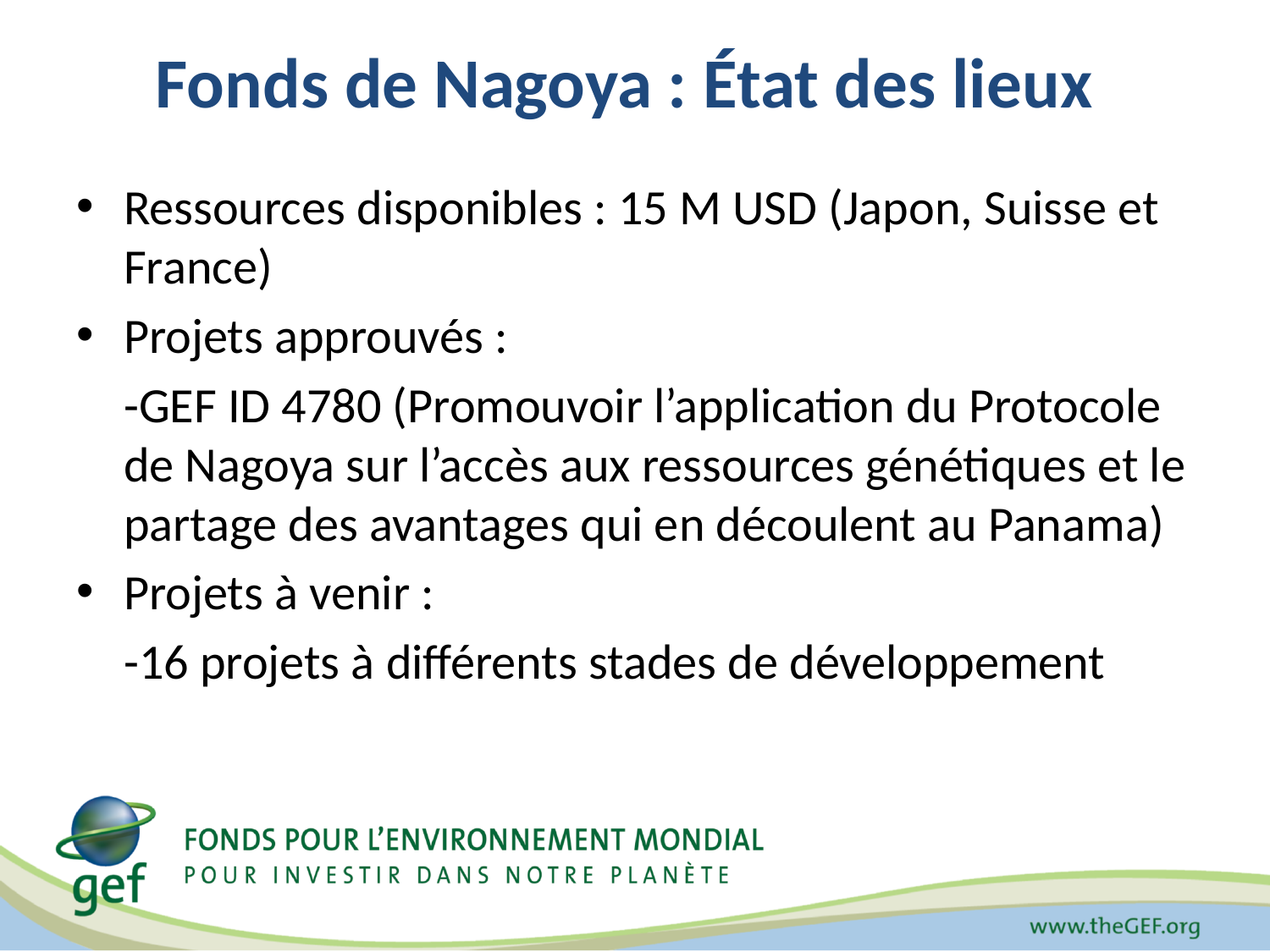

# Fonds de Nagoya : État des lieux
Ressources disponibles : 15 M USD (Japon, Suisse et France)
Projets approuvés :
	-GEF ID 4780 (Promouvoir l’application du Protocole de Nagoya sur l’accès aux ressources génétiques et le partage des avantages qui en découlent au Panama)
Projets à venir :
	-16 projets à différents stades de développement